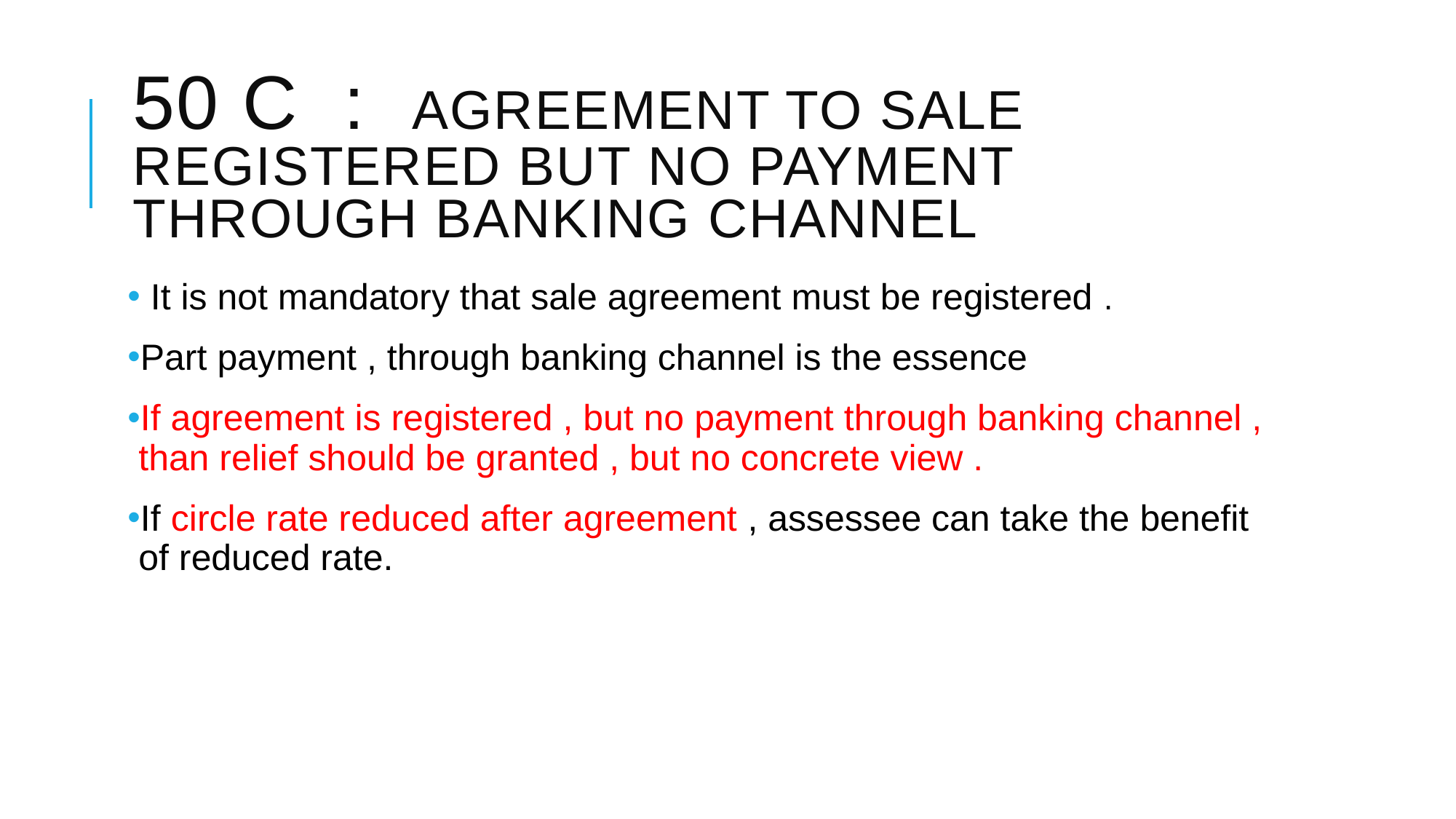

# 50 C  :  Agreement to sale registered but no payment through banking channel
 It is not mandatory that sale agreement must be registered .
Part payment , through banking channel is the essence
If agreement is registered , but no payment through banking channel , than relief should be granted , but no concrete view .
If circle rate reduced after agreement , assessee can take the benefit of reduced rate.